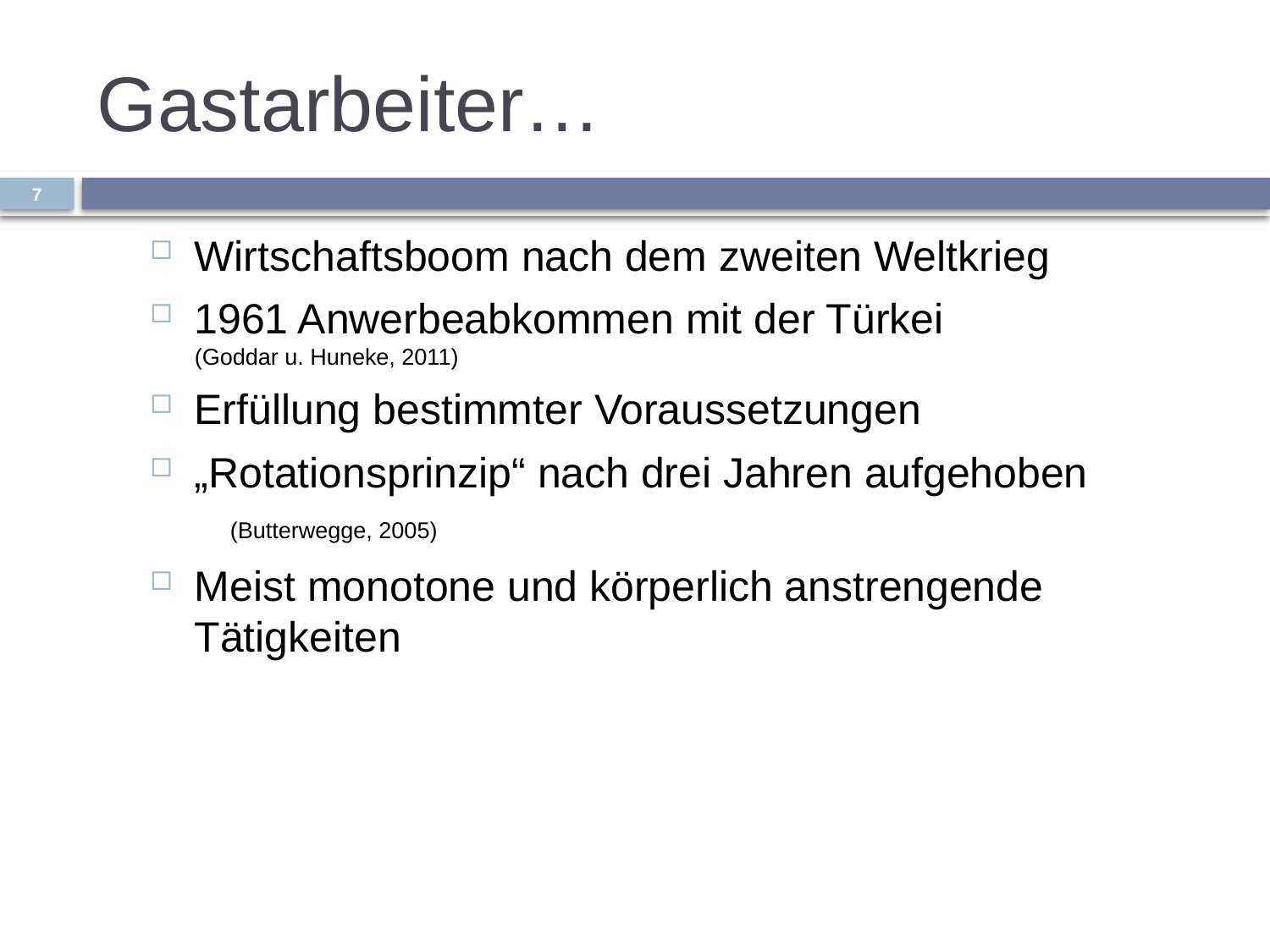

# Gastarbeiter…
7
Wirtschaftsboom nach dem zweiten Weltkrieg
1961 Anwerbeabkommen mit der Türkei                           (Goddar u. Huneke, 2011)
Erfüllung bestimmter Voraussetzungen
„Rotationsprinzip“ nach drei Jahren aufgehoben                  (Butterwegge, 2005)
Meist monotone und körperlich anstrengende Tätigkeiten